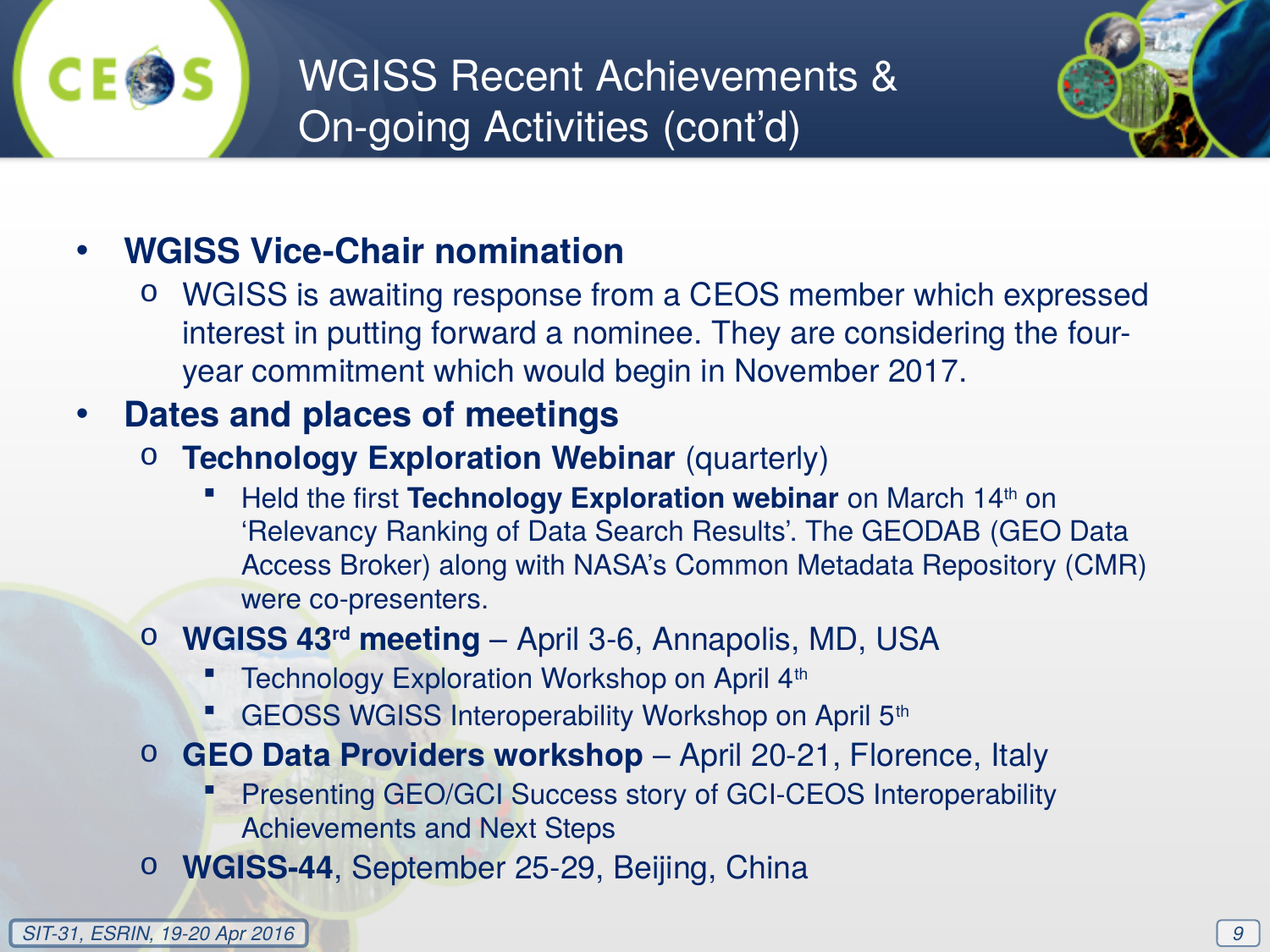

WGISS Recent Achievements & On-going Activities (cont’d)
WGISS Vice-Chair nomination
WGISS is awaiting response from a CEOS member which expressed interest in putting forward a nominee. They are considering the four-year commitment which would begin in November 2017.
Dates and places of meetings
Technology Exploration Webinar (quarterly)
Held the first Technology Exploration webinar on March 14th on ‘Relevancy Ranking of Data Search Results’. The GEODAB (GEO Data Access Broker) along with NASA’s Common Metadata Repository (CMR) were co-presenters.
WGISS 43rd meeting – April 3-6, Annapolis, MD, USA
Technology Exploration Workshop on April 4th
GEOSS WGISS Interoperability Workshop on April 5th
GEO Data Providers workshop – April 20-21, Florence, Italy
Presenting GEO/GCI Success story of GCI-CEOS Interoperability Achievements and Next Steps
WGISS-44, September 25-29, Beijing, China
9